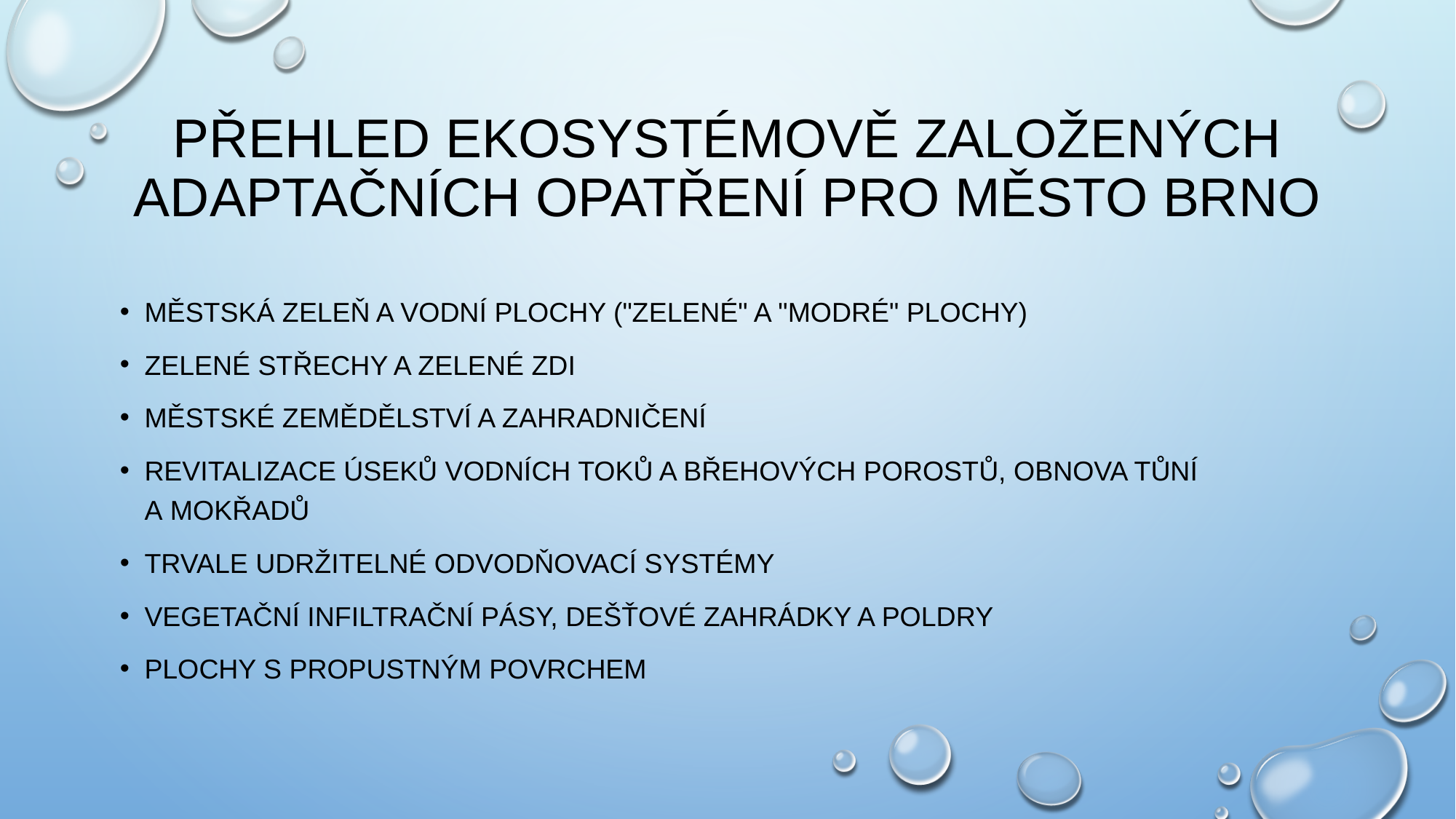

# Přehled ekosystémově založených adaptačních opatření pro město Brno
Městská zeleň a vodní plochy ("zelené" a "modré" plochy)
Zelené střechy a zelené zdi
Městské zemědělství a zahradničení
Revitalizace úseků vodních toků a břehových porostů, obnova tůní a mokřadů
Trvale udržitelné odvodňovací systémy
Vegetační infiltrační pásy, dešťové zahrádky a poldry
Plochy s propustným povrchem